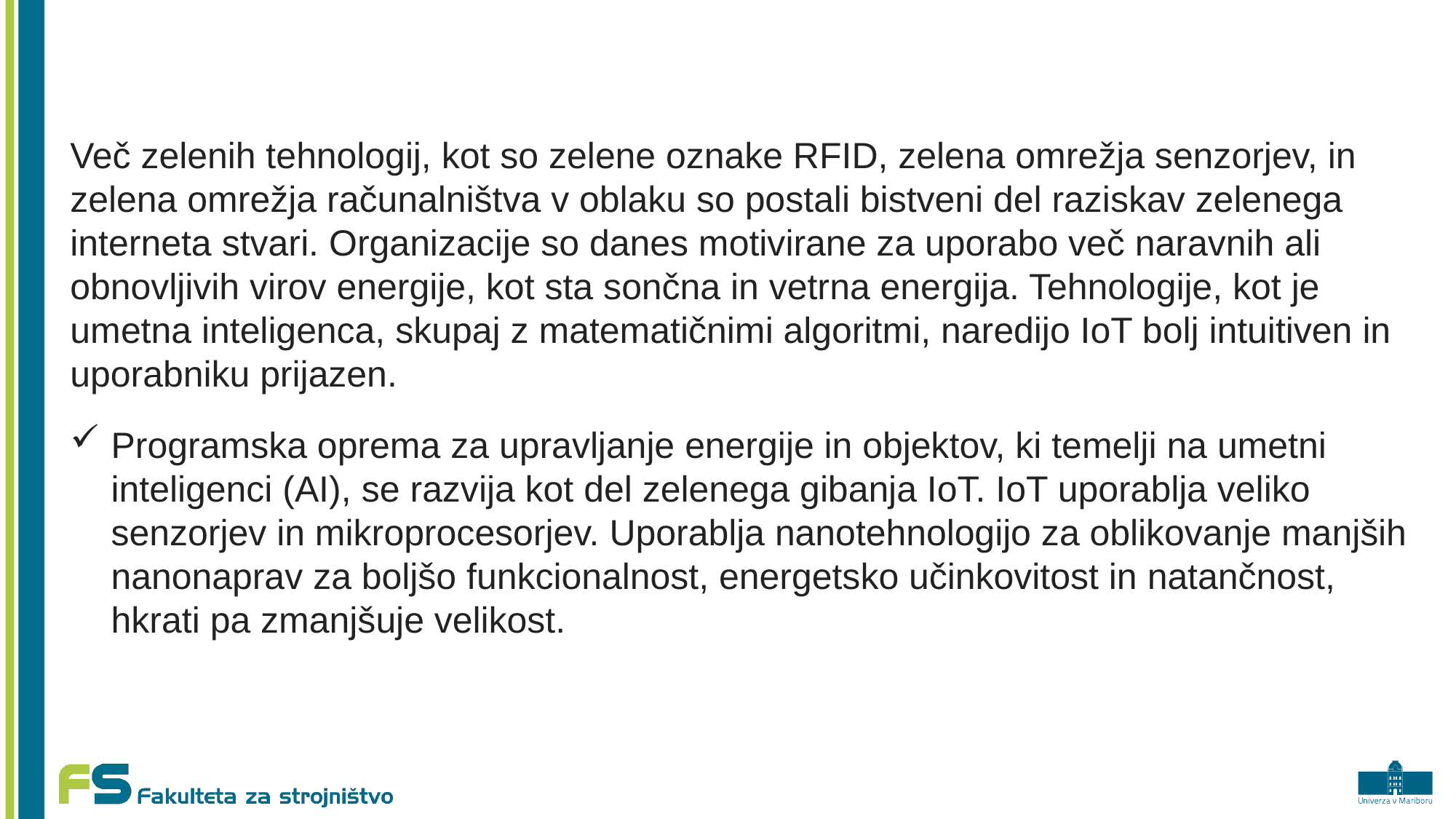

Več zelenih tehnologij, kot so zelene oznake RFID, zelena omrežja senzorjev, in zelena omrežja računalništva v oblaku so postali bistveni del raziskav zelenega interneta stvari. Organizacije so danes motivirane za uporabo več naravnih ali obnovljivih virov energije, kot sta sončna in vetrna energija. Tehnologije, kot je umetna inteligenca, skupaj z matematičnimi algoritmi, naredijo IoT bolj intuitiven in uporabniku prijazen.
Programska oprema za upravljanje energije in objektov, ki temelji na umetni inteligenci (AI), se razvija kot del zelenega gibanja IoT. IoT uporablja veliko senzorjev in mikroprocesorjev. Uporablja nanotehnologijo za oblikovanje manjših nanonaprav za boljšo funkcionalnost, energetsko učinkovitost in natančnost, hkrati pa zmanjšuje velikost.